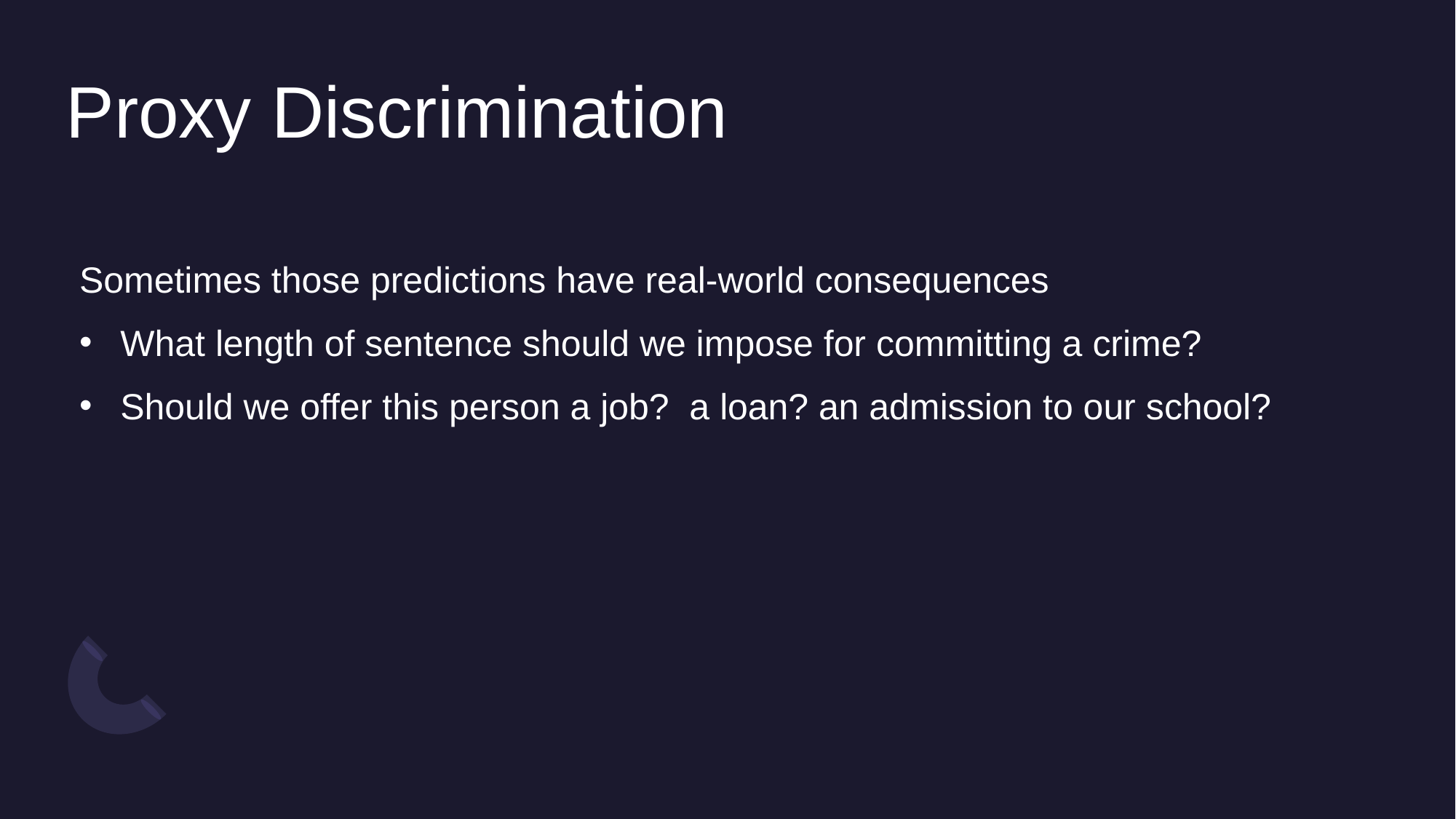

# Proxy Discrimination
Sometimes those predictions have real-world consequences
What length of sentence should we impose for committing a crime?
Should we offer this person a job?  a loan? an admission to our school?